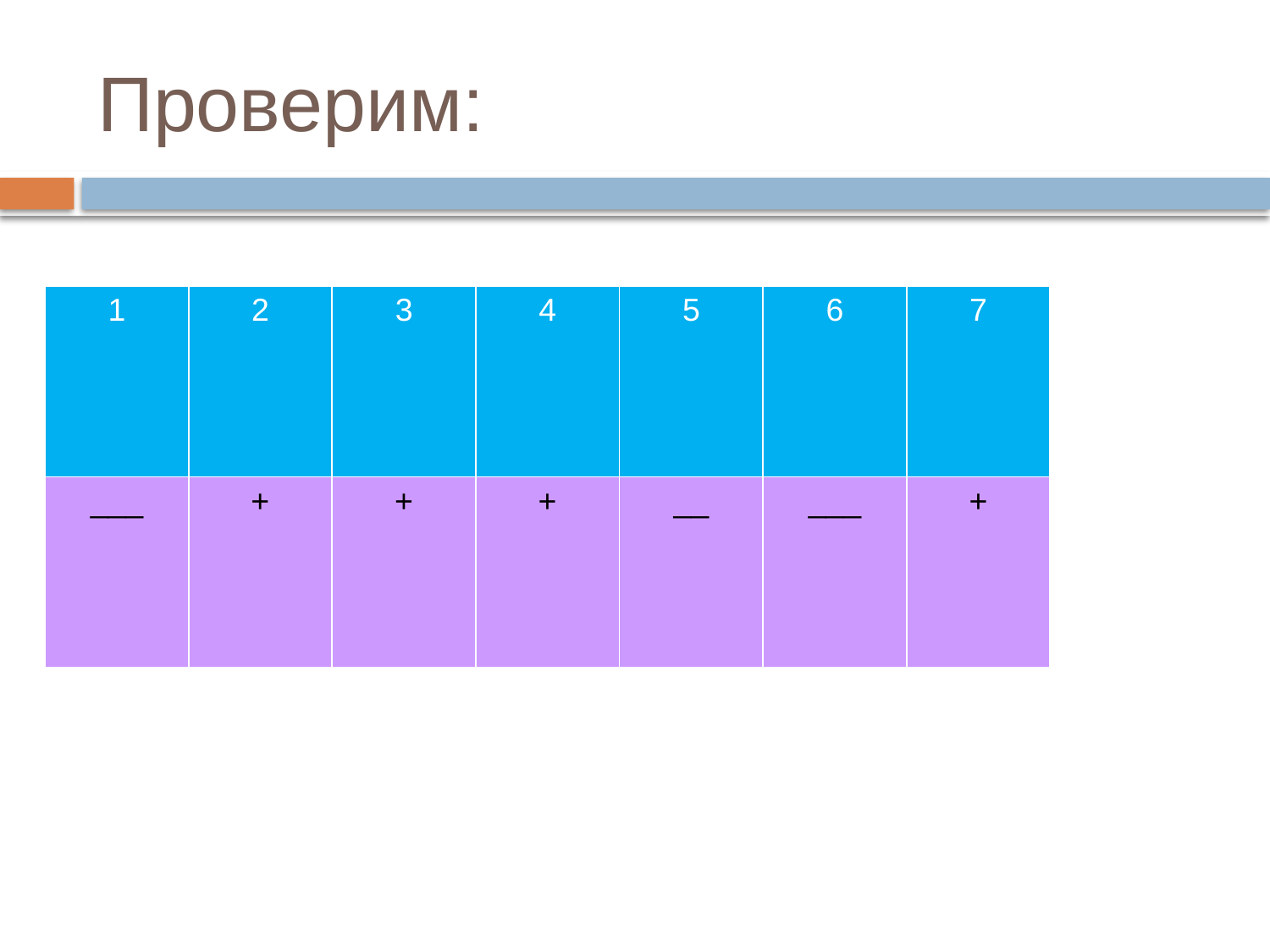

# Проверим:
| 1 | 2 | 3 | 4 | 5 | 6 | 7 |
| --- | --- | --- | --- | --- | --- | --- |
| \_\_\_ | + | + | + | \_\_ | \_\_\_ | + |